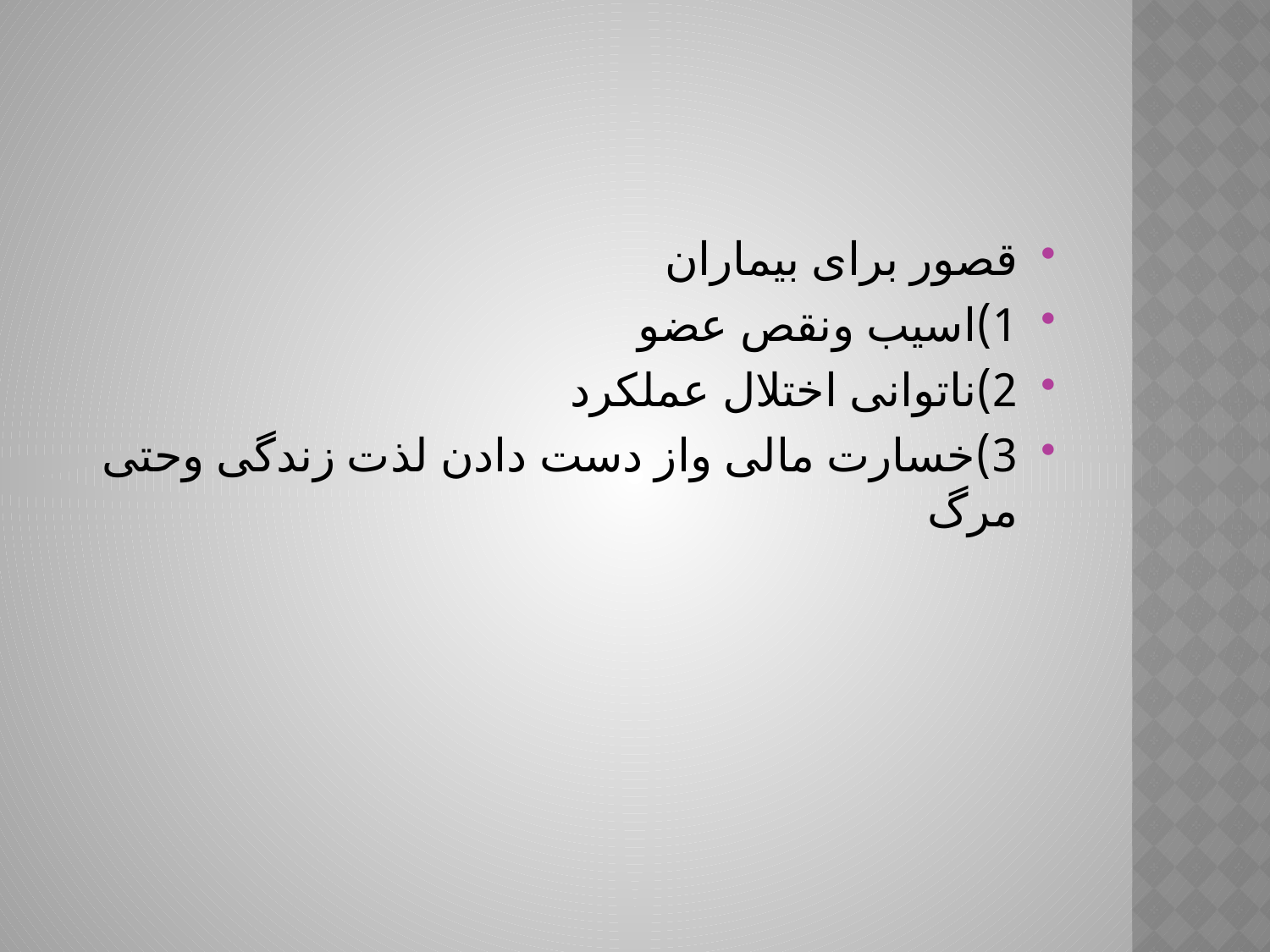

قصور برای بیماران
1)اسیب ونقص عضو
2)ناتوانی اختلال عملکرد
3)خسارت مالی واز دست دادن لذت زندگی وحتی مرگ